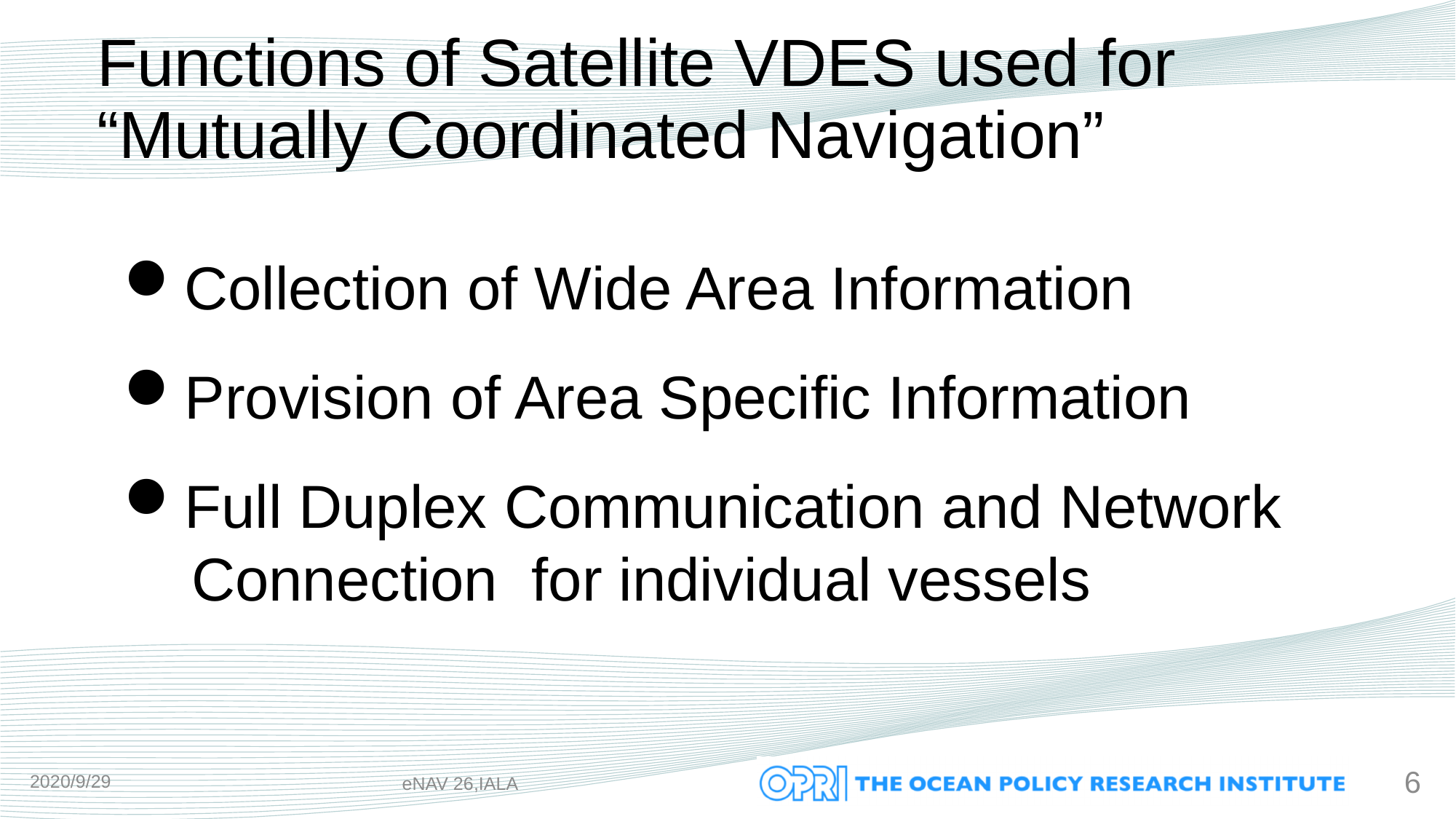

# Functions of Satellite VDES used for “Mutually Coordinated Navigation”
Collection of Wide Area Information
Provision of Area Specific Information
Full Duplex Communication and Network
    Connection  for individual vessels
2020/9/29
6
eNAV 26,IALA